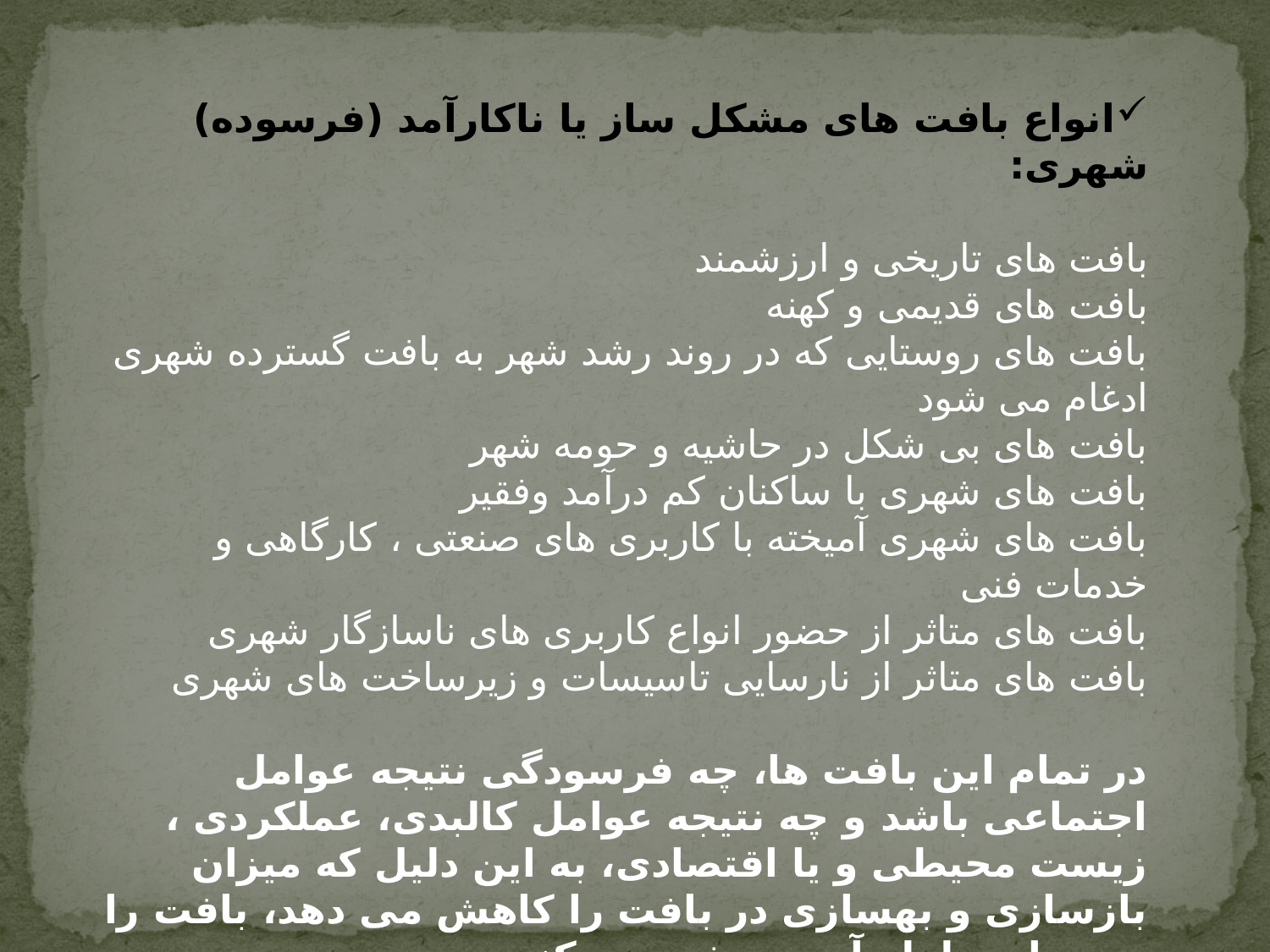

انواع بافت های مشکل ساز یا ناکارآمد (فرسوده) شهری:

بافت های تاریخی و ارزشمند
بافت های قدیمی و کهنه
بافت های روستایی که در روند رشد شهر به بافت گسترده شهری ادغام می شود
بافت های بی شکل در حاشیه و حومه شهر
بافت های شهری با ساکنان کم درآمد وفقیر
بافت های شهری آمیخته با کاربری های صنعتی ، کارگاهی و خدمات فنی
بافت های متاثر از حضور انواع کاربری های ناسازگار شهری
بافت های متاثر از نارسایی تاسیسات و زیرساخت های شهری

در تمام این بافت ها، چه فرسودگی نتیجه عوامل اجتماعی باشد و چه نتیجه عوامل کالبدی، عملکردی ، زیست محیطی و یا اقتصادی، به این دلیل که میزان بازسازی و بهسازی در بافت را کاهش می دهد، بافت را در برابر زلزله آسیب پذیر می کند.